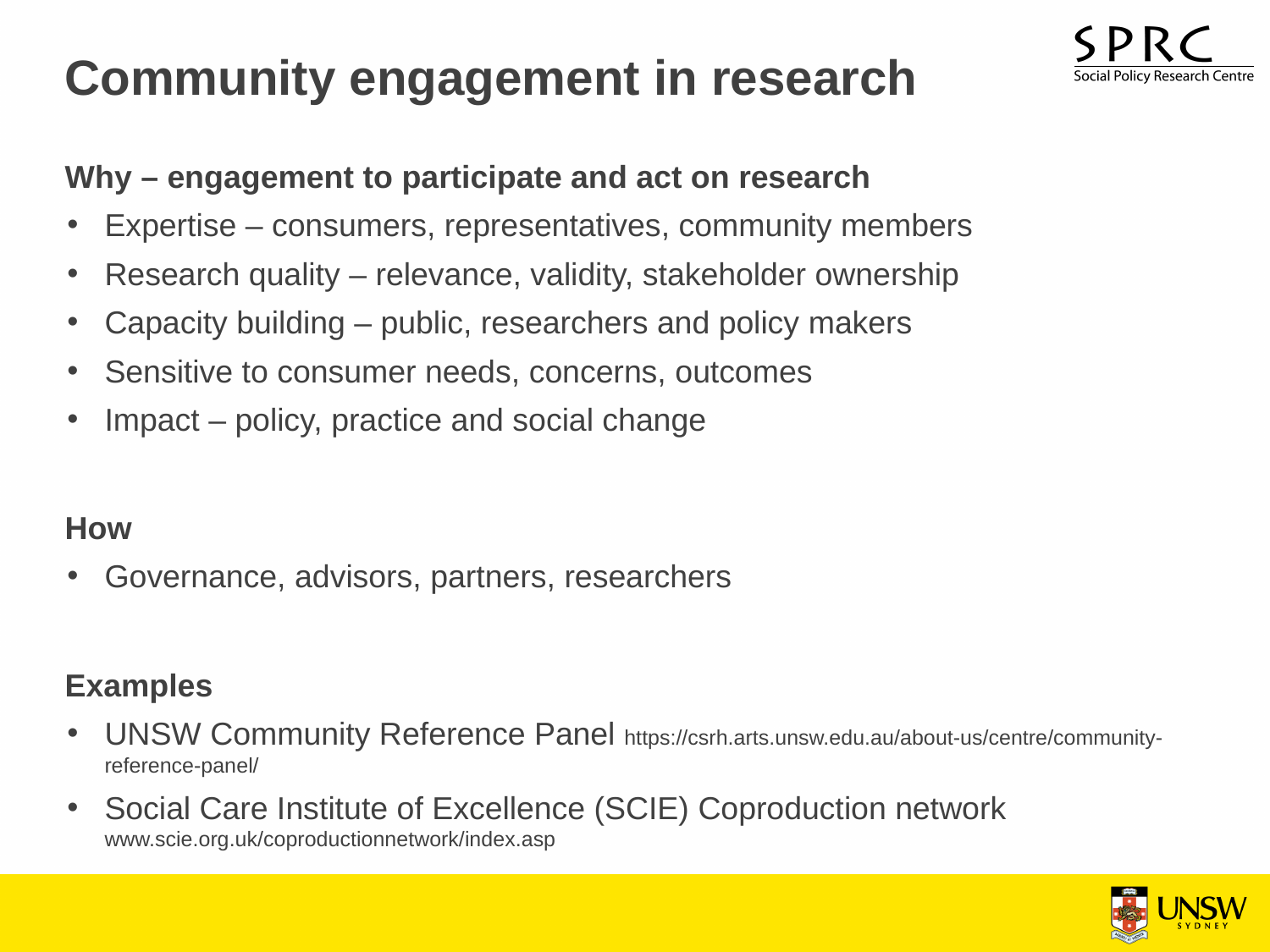

# Community engagement in research
Why – engagement to participate and act on research
Expertise – consumers, representatives, community members
Research quality – relevance, validity, stakeholder ownership
Capacity building – public, researchers and policy makers
Sensitive to consumer needs, concerns, outcomes
Impact – policy, practice and social change

How
Governance, advisors, partners, researchers

Examples
UNSW Community Reference Panel https://csrh.arts.unsw.edu.au/about-us/centre/community-reference-panel/
Social Care Institute of Excellence (SCIE) Coproduction network www.scie.org.uk/coproductionnetwork/index.asp